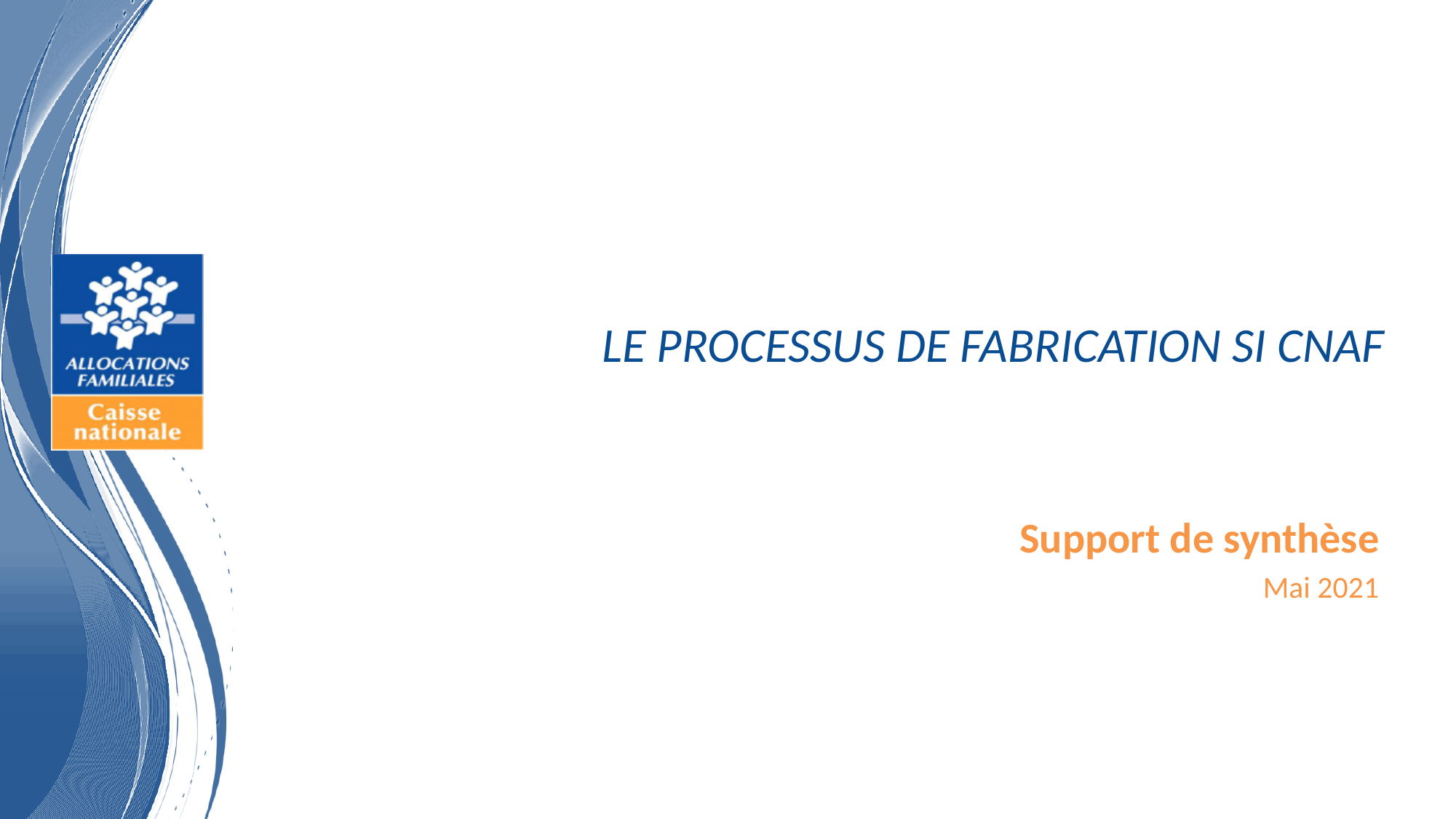

# Le processus de fabrication SI CNAF
Support de synthèse
Mai 2021